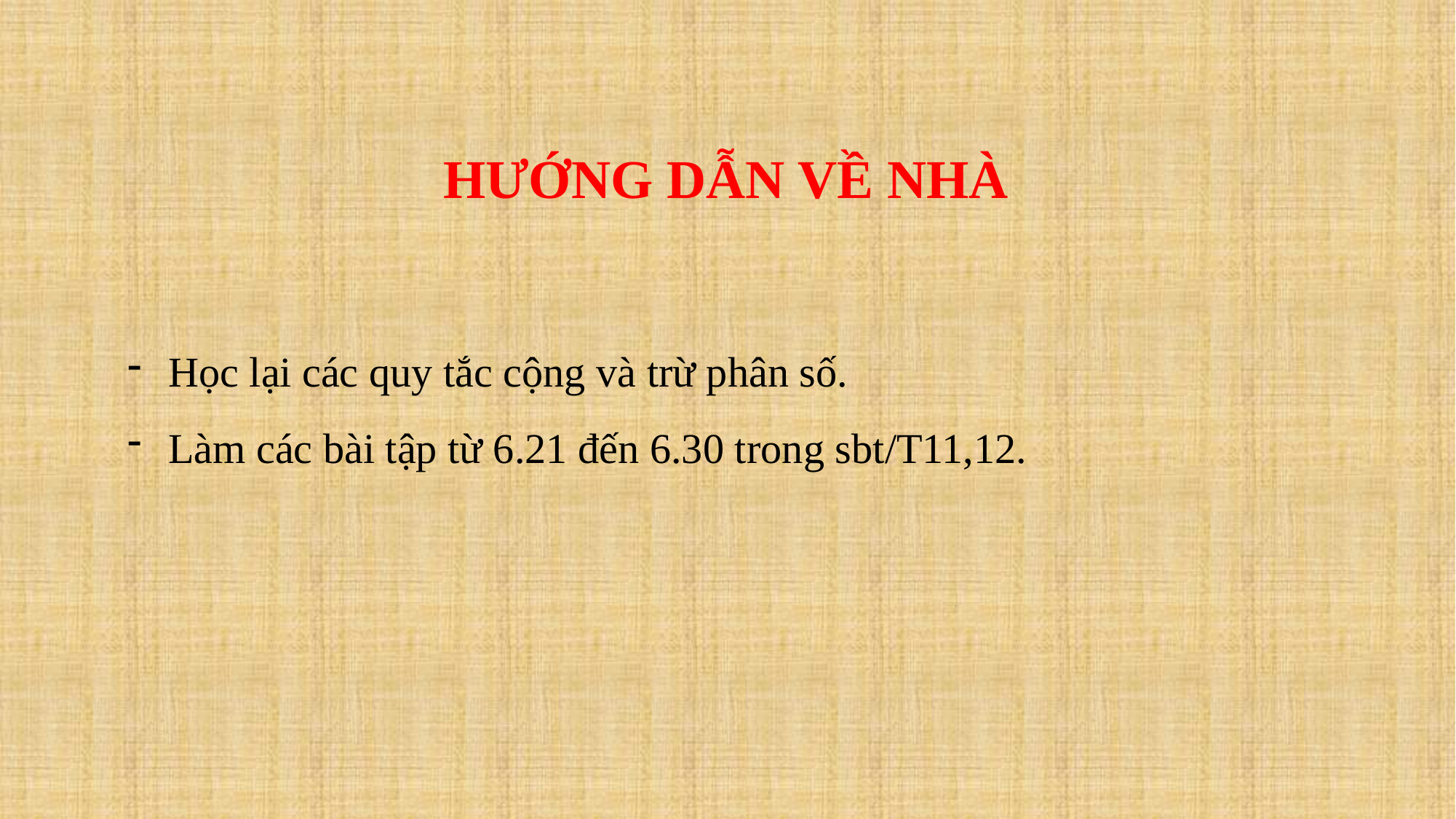

# HƯỚNG DẪN VỀ NHÀ
Học lại các quy tắc cộng và trừ phân số.
Làm các bài tập từ 6.21 đến 6.30 trong sbt/T11,12.